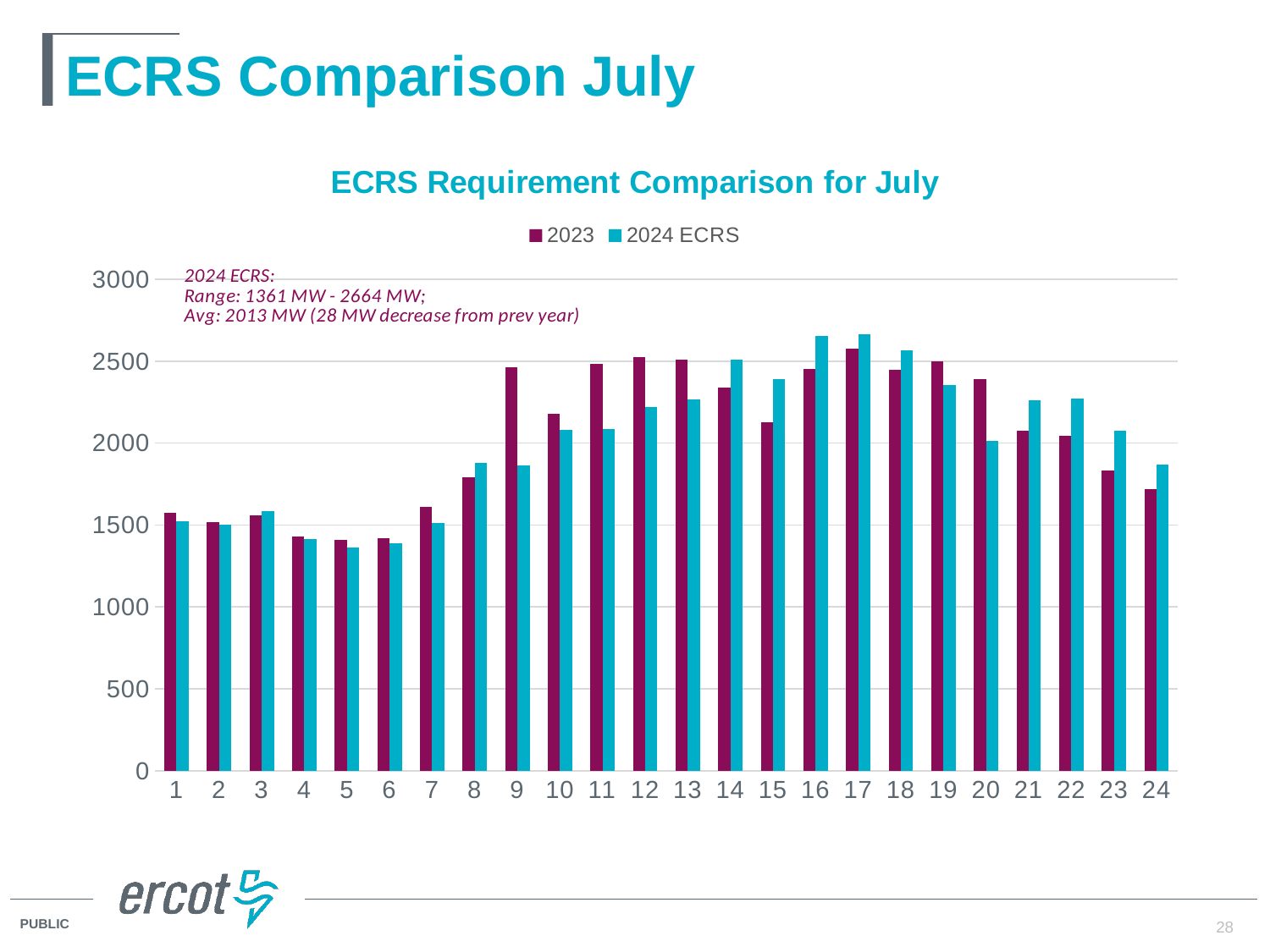

# ECRS Comparison July

### Chart:

| Category | 2023 | 2024 ECRS |
|---|---|---|
| 1 | 1571.8553935486411 | 1522.0 |
| 2 | 1517.664707707649 | 1500.0 |
| 3 | 1556.434571146353 | 1585.0 |
| 4 | 1431.293902248972 | 1413.0 |
| 5 | 1407.9101497206361 | 1361.0 |
| 6 | 1417.147836408066 | 1389.0 |
| 7 | 1612.2507187533452 | 1512.0 |
| 8 | 1790.940947583141 | 1878.0 |
| 9 | 2464.720728374081 | 1862.0 |
| 10 | 2181.496120041112 | 2080.0 |
| 11 | 2484.822376484787 | 2088.0 |
| 12 | 2525.6200826519575 | 2220.0 |
| 13 | 2509.5187303932676 | 2267.0 |
| 14 | 2339.08071135129 | 2508.0 |
| 15 | 2127.7674306375784 | 2390.0 |
| 16 | 2451.3413052146648 | 2656.0 |
| 17 | 2574.7462645968158 | 2664.0 |
| 18 | 2447.7697332678044 | 2567.0 |
| 19 | 2497.932291883401 | 2356.0 |
| 20 | 2393.2004457544076 | 2011.0 |
| 21 | 2076.1671086198317 | 2260.0 |
| 22 | 2046.2221489145938 | 2273.0 |
| 23 | 1834.516388553573 | 2075.0 |
| 24 | 1717.844370664549 | 1871.0 |
28